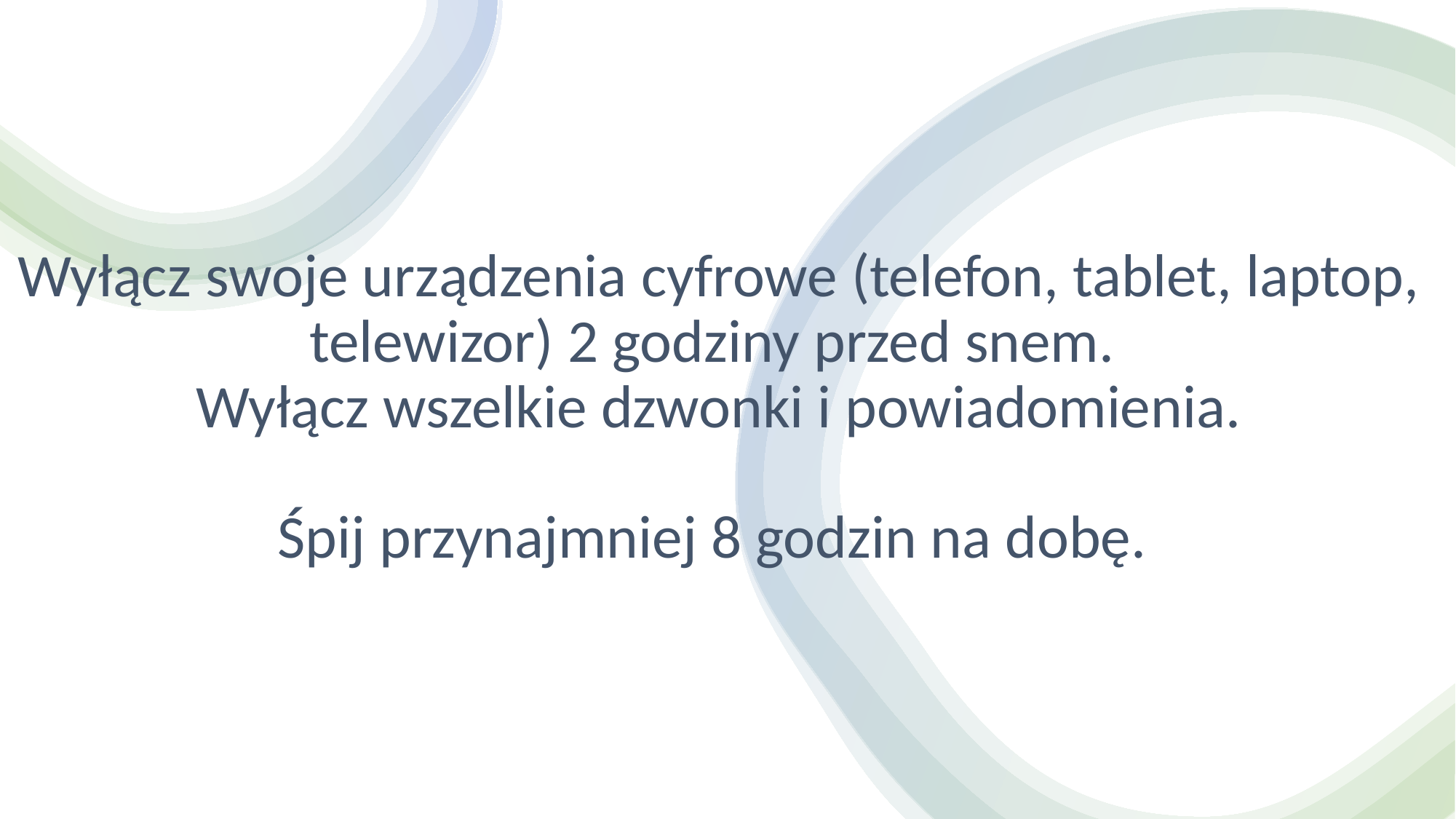

# Wyłącz swoje urządzenia cyfrowe (telefon, tablet, laptop, telewizor) 2 godziny przed snem. Wyłącz wszelkie dzwonki i powiadomienia.   Śpij przynajmniej 8 godzin na dobę.